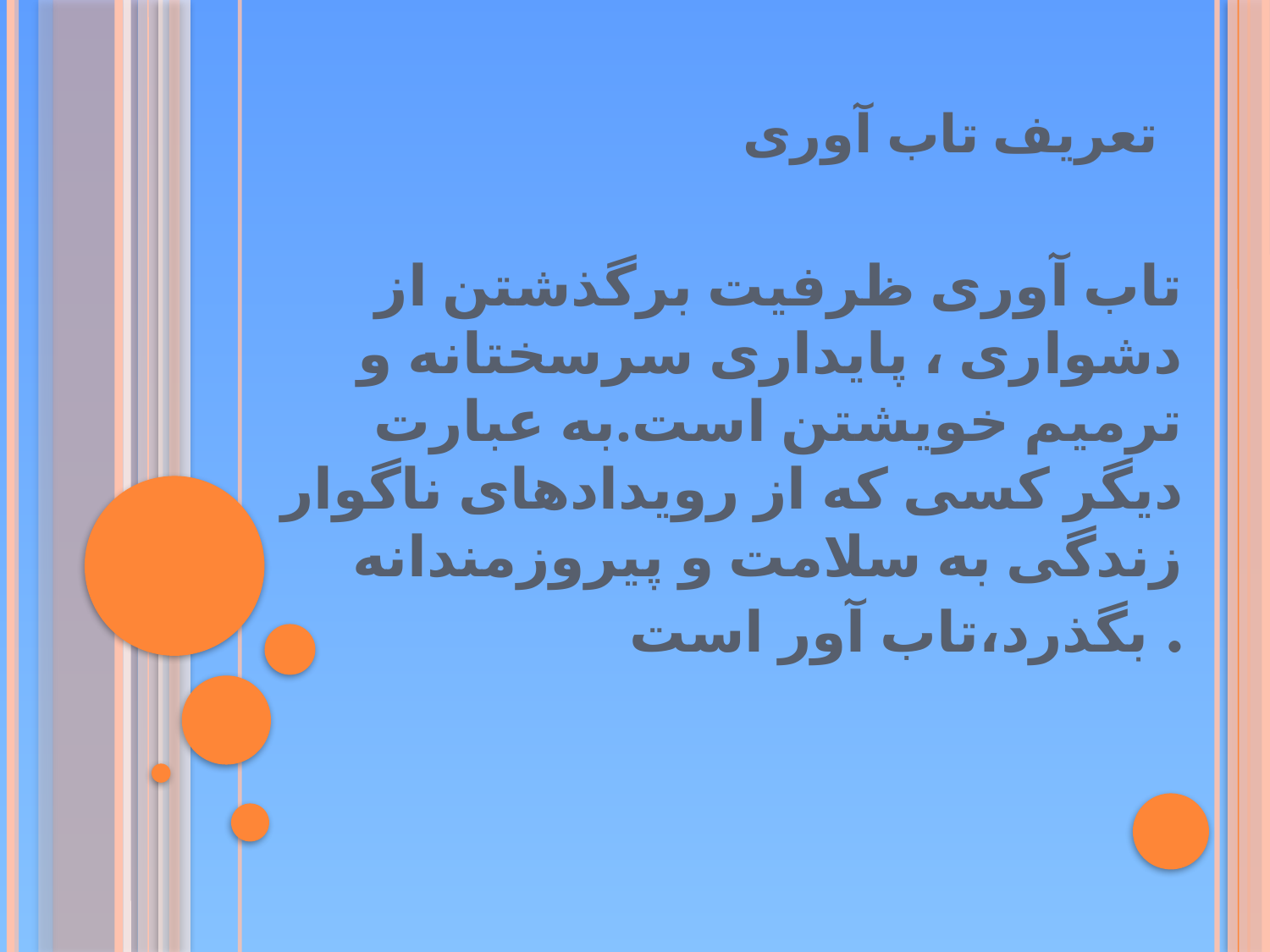

# تعریف تاب آوری
تاب آوری ظرفیت برگذشتن از دشواری ، پایداری سرسختانه و ترمیم خویشتن است.به عبارت دیگر کسی که از رویدادهای ناگوار زندگی به سلامت و پیروزمندانه بگذرد،تاب آور است .